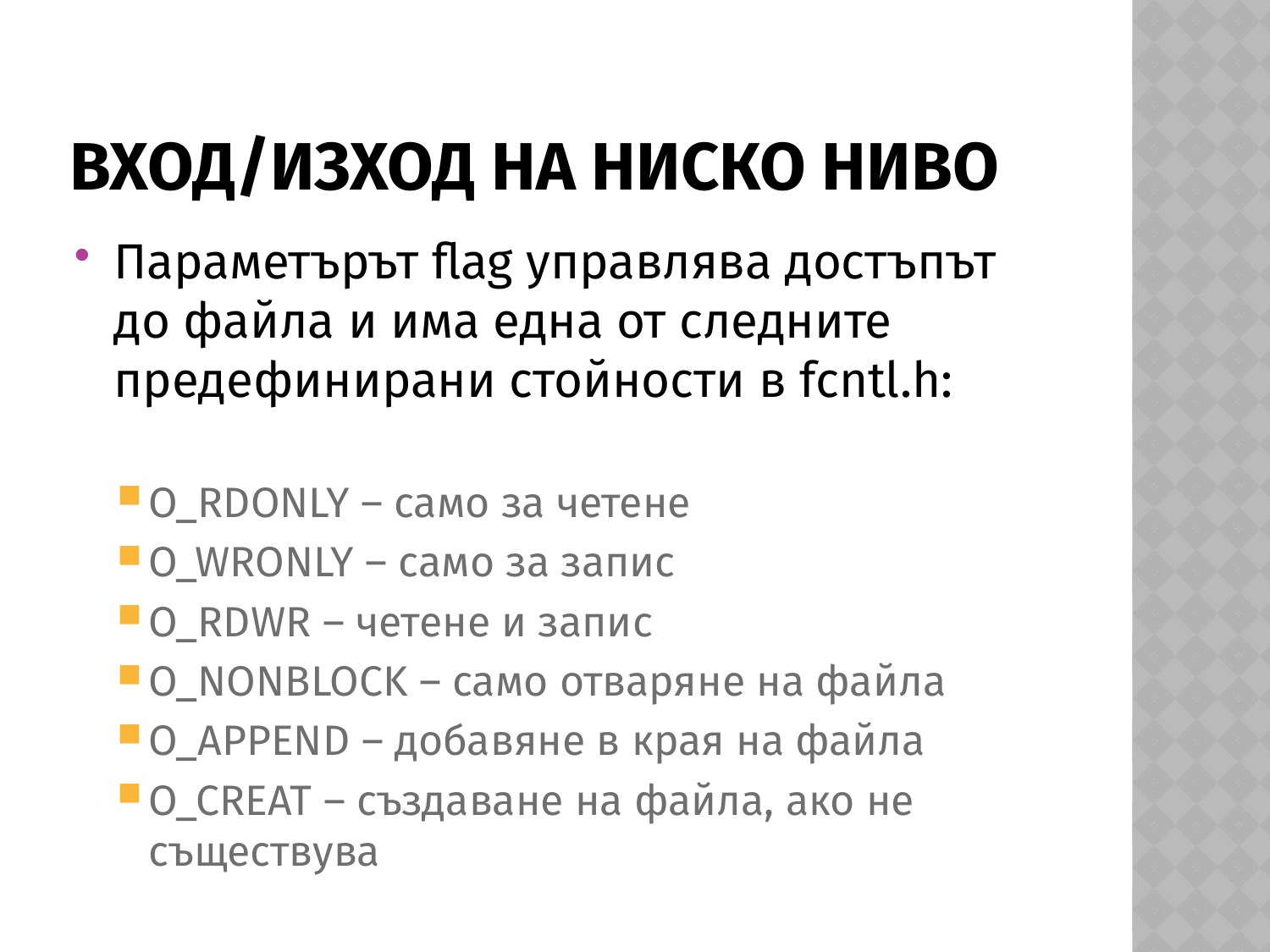

# Вход/изход на ниско ниво
Параметърът flag управлява достъпът до файла и има една от следните предефинирани стойности в fcntl.h:
O_RDONLY – само за четене
O_WRONLY – само за запис
O_RDWR – четене и запис
O_NONBLOCK – само отваряне на файла
O_APPEND – добавяне в края на файла
O_CREAT – създаване на файла, ако не съществува
98
ПИК2 - Лекции
Д. Гоцева